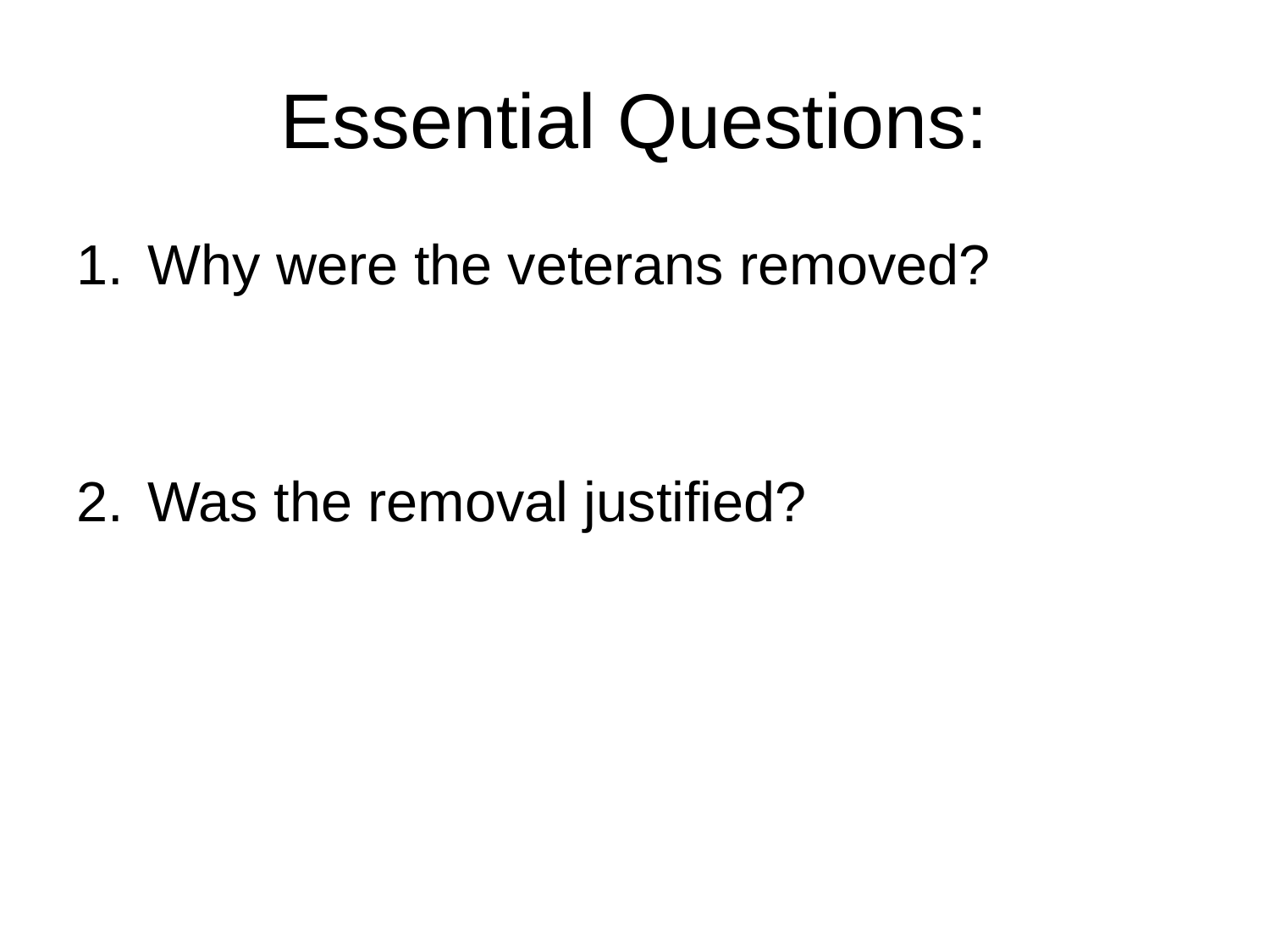

# Essential Questions:
Why were the veterans removed?

Was the removal justified?